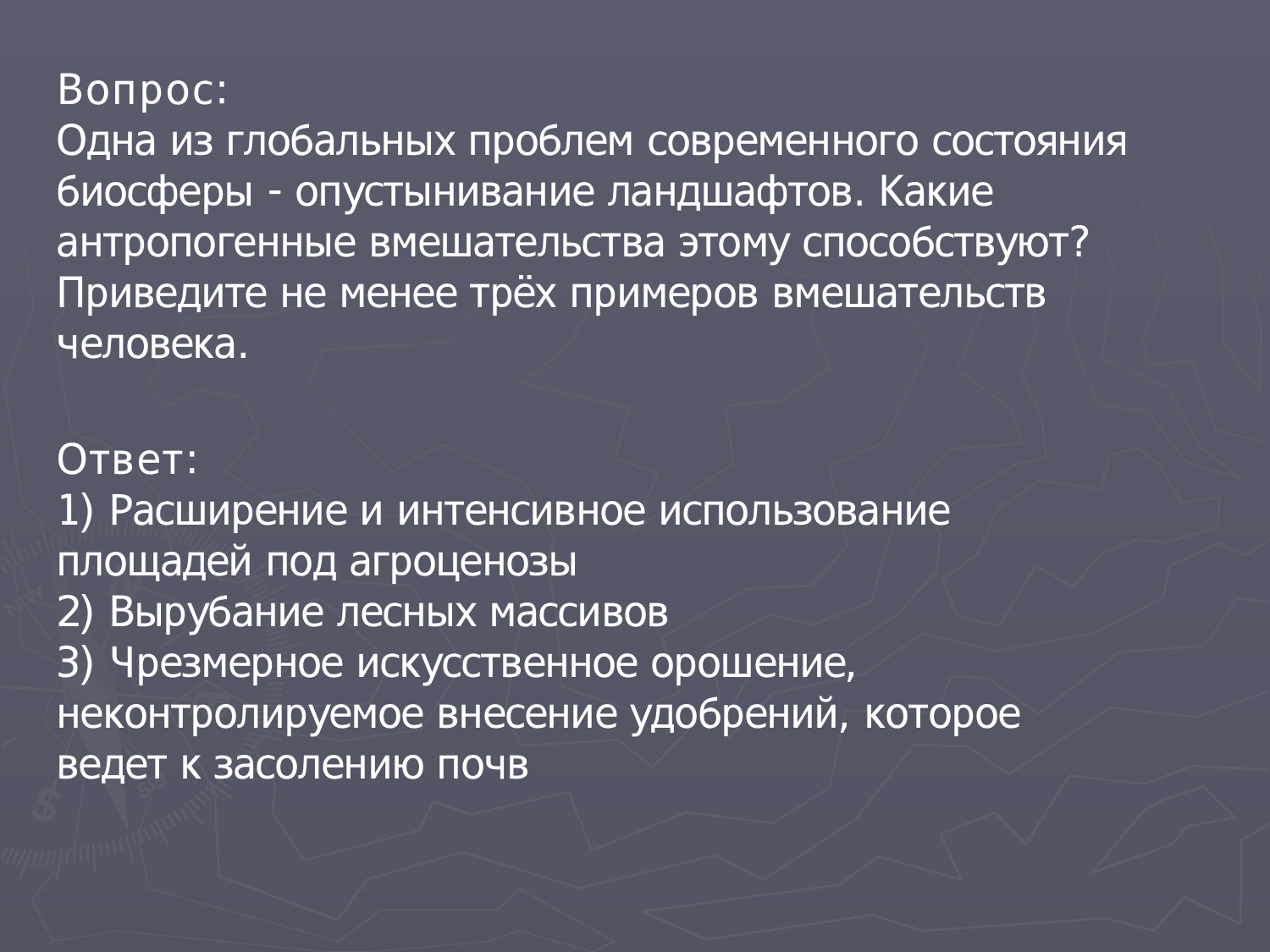

Вопрос:
Одна из глобальных проблем современного состояния биосферы - опустынивание ландшафтов. Какие антропогенные вмешательства этому способствуют? Приведите не менее трёх примеров вмешательств человека.
Ответ:
1) Расширение и интенсивное использование площадей под агроценозы
2) Вырубание лесных массивов
3) Чрезмерное искусственное орошение, неконтролируемое внесение удобрений, которое ведет к засолению почв